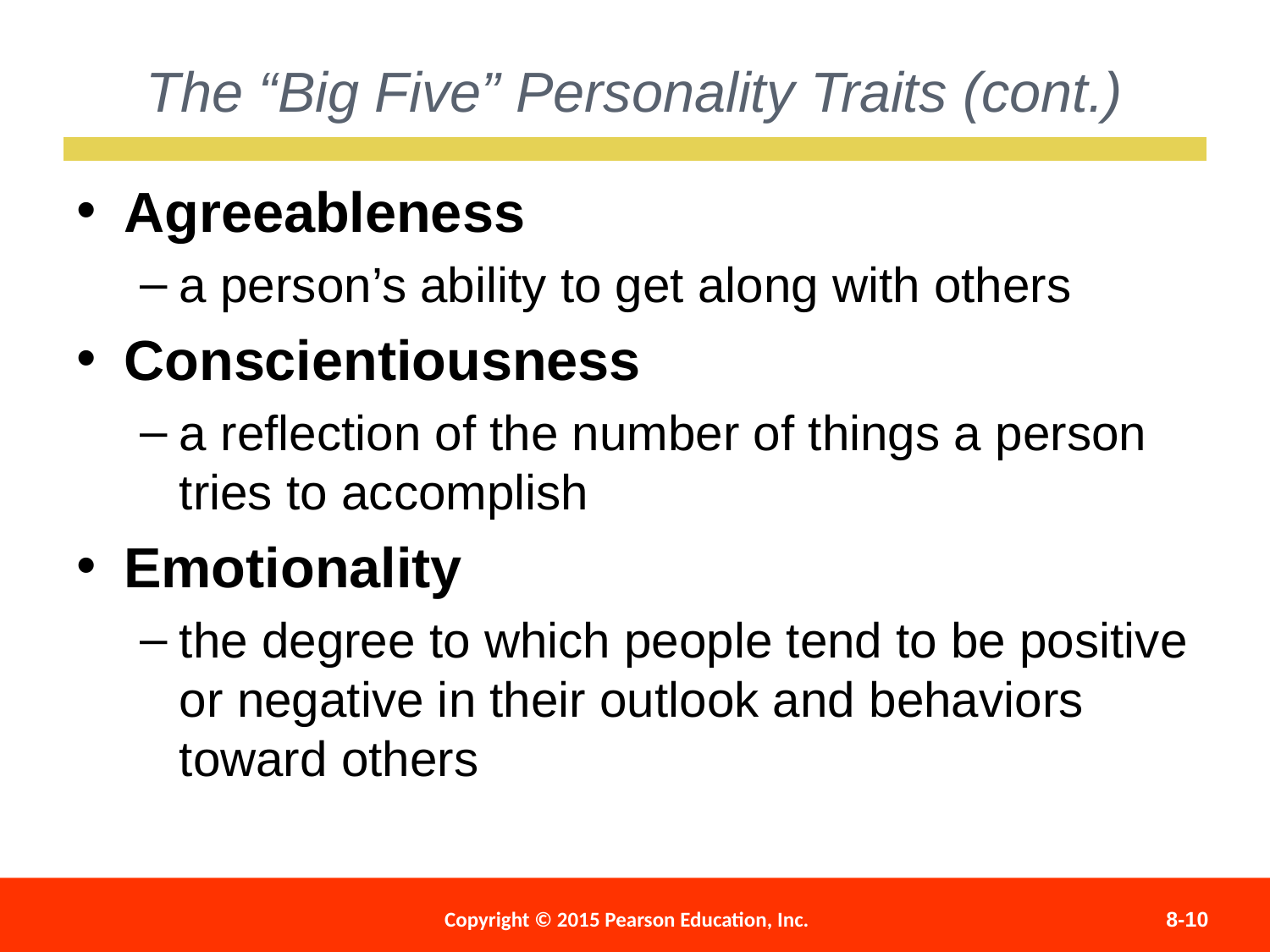

The “Big Five” Personality Traits (cont.)
Agreeableness
a person’s ability to get along with others
Conscientiousness
a reflection of the number of things a person tries to accomplish
Emotionality
the degree to which people tend to be positive or negative in their outlook and behaviors toward others